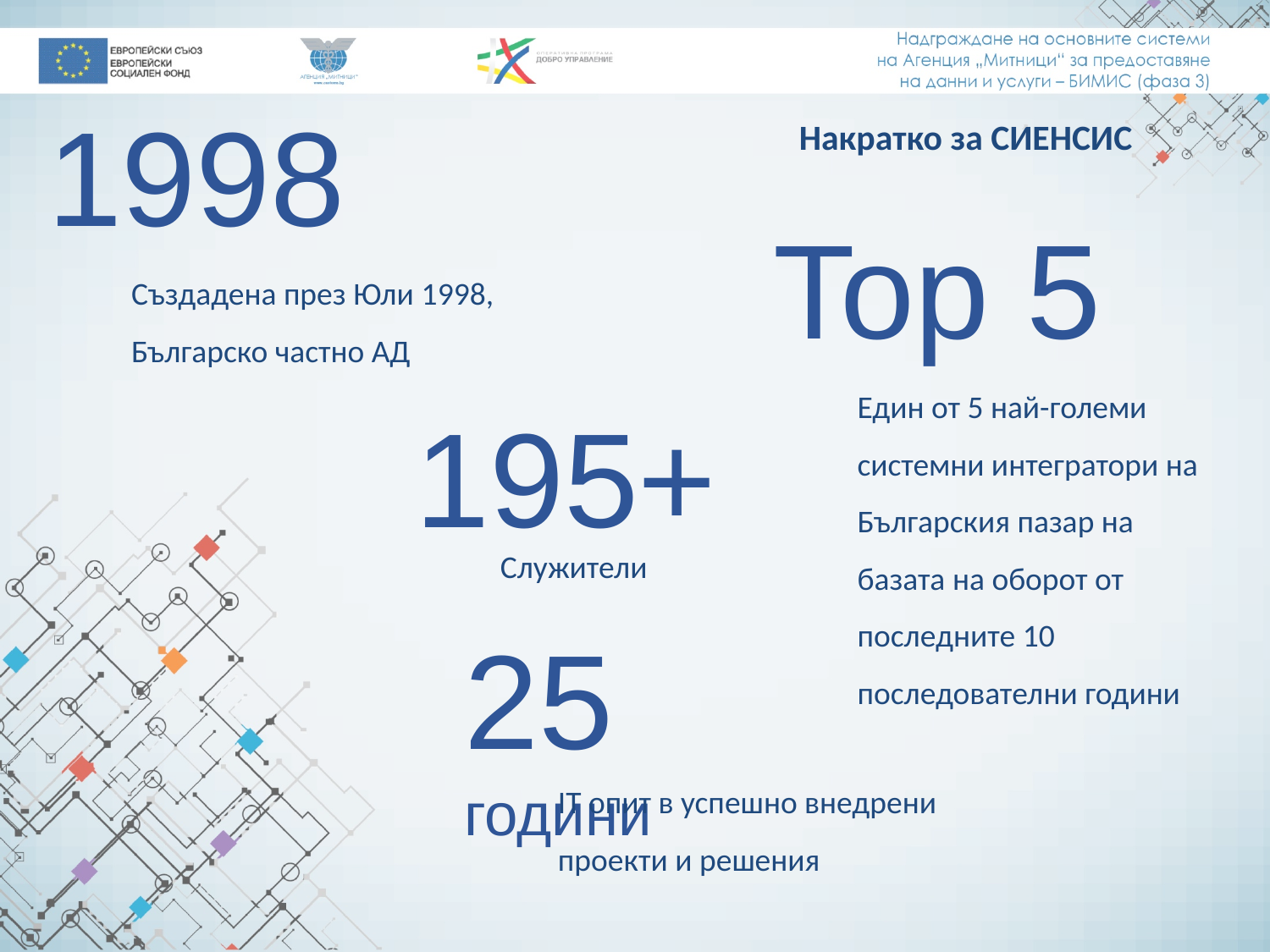

1998
Създадена през Юли 1998, Българско частно АД
Накратко за СИЕНСИС

Top 5
Един от 5 най-големи системни интегратори на Българския пазар на базата на оборот от последните 10 последователни години
195+
Служители
25 години
IT опит в успешно внедрени проекти и решения